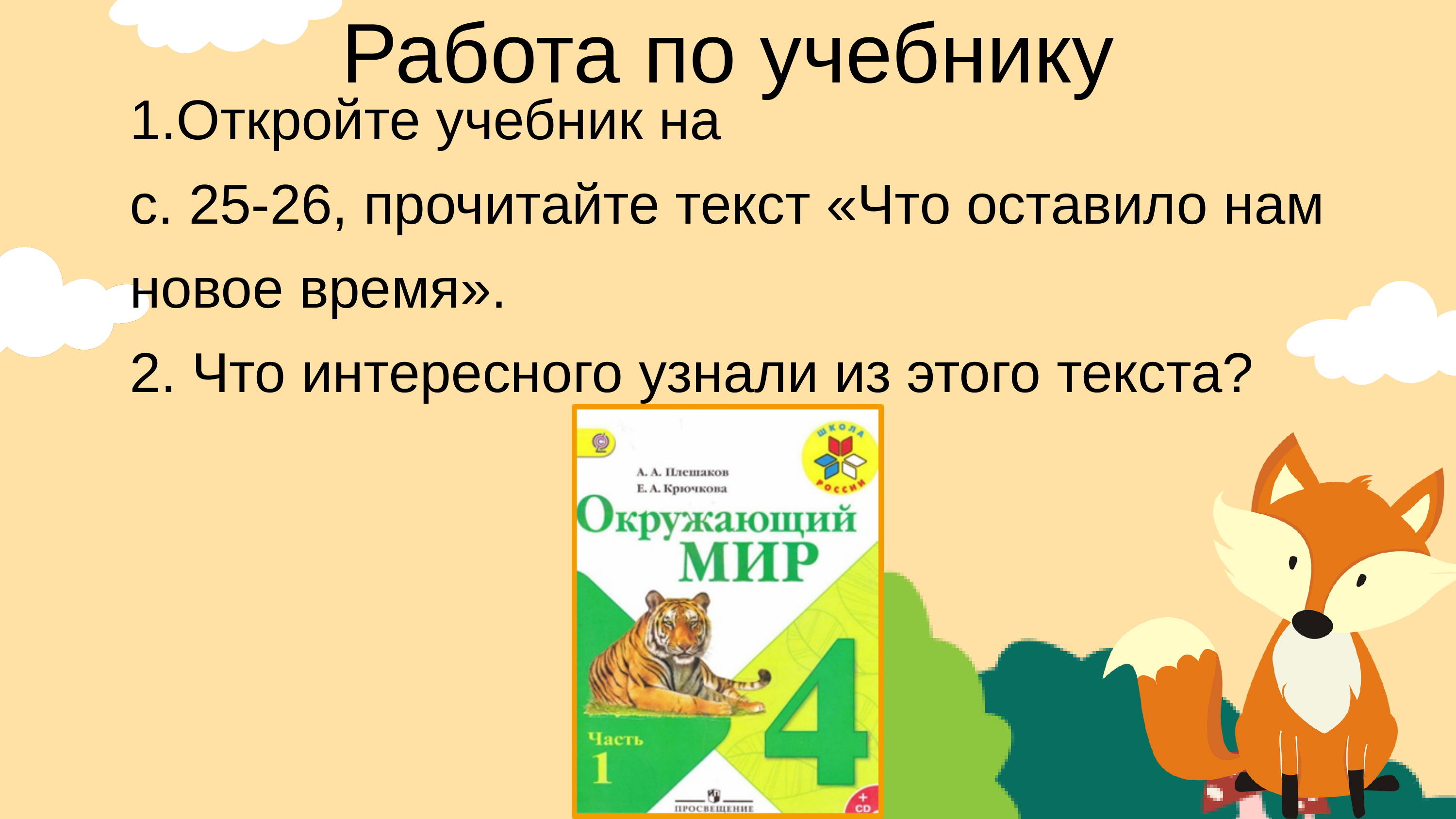

Работа по учебнику
1.Откройте учебник на
с. 25-26, прочитайте текст «Что оставило нам новое время».
2. Что интересного узнали из этого текста?